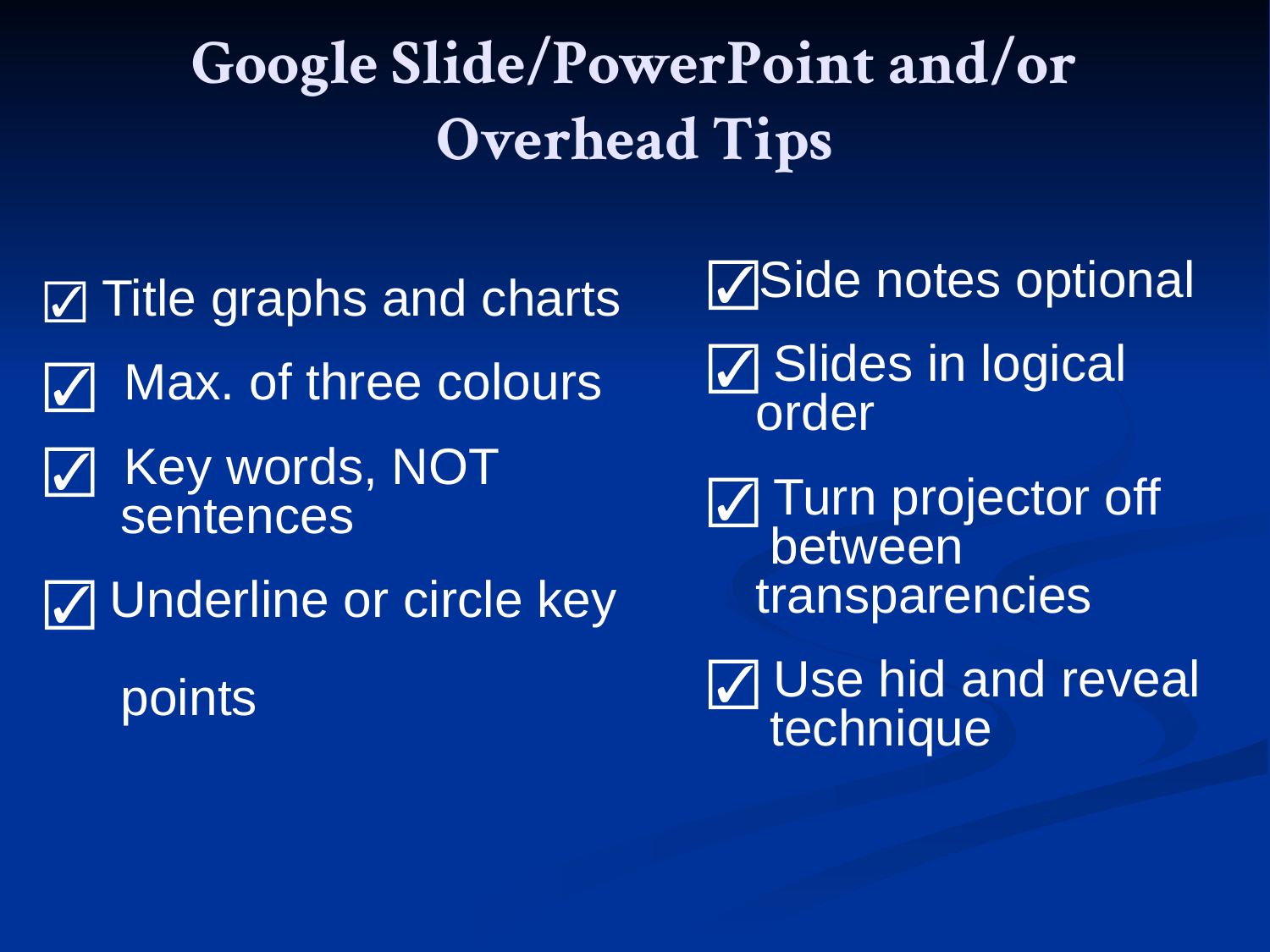

# Google Slide/PowerPoint and/or Overhead Tips

Side notes optional
 Slides in logical order
 Turn projector off
 between transparencies
 Use hid and reveal
 technique

 Title graphs and charts
  Max. of three colours
  Key words, NOT
  sentences
 Underline or circle key
  points